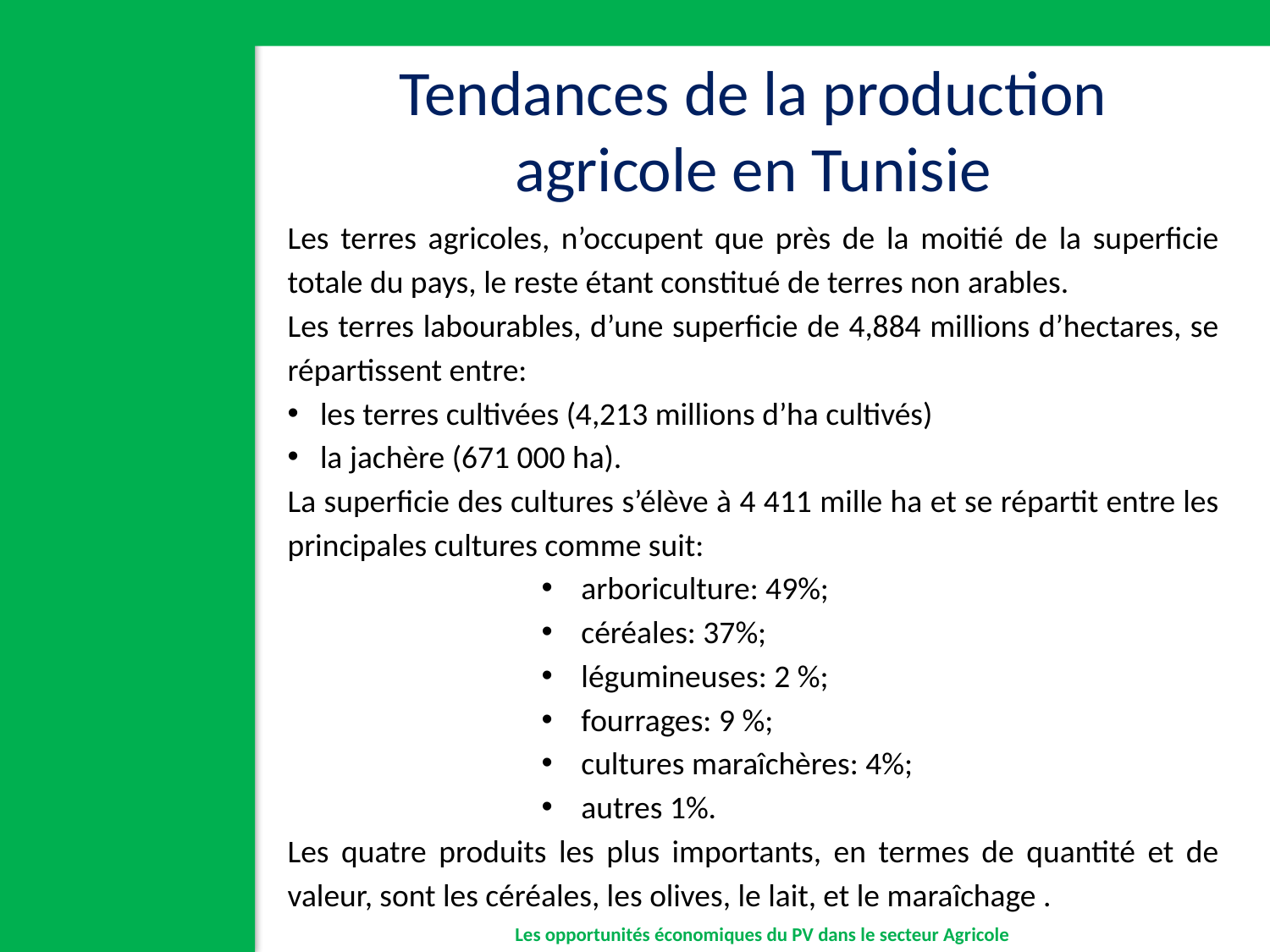

Tendances de la production agricole en Tunisie
Les terres agricoles, n’occupent que près de la moitié de la superficie totale du pays, le reste étant constitué de terres non arables.
Les terres labourables, d’une superficie de 4,884 millions d’hectares, se répartissent entre:
   les terres cultivées (4,213 millions d’ha cultivés)
   la jachère (671 000 ha).
La superficie des cultures s’élève à 4 411 mille ha et se répartit entre les principales cultures comme suit:
arboriculture: 49%;
céréales: 37%;
légumineuses: 2 %;
fourrages: 9 %;
cultures maraîchères: 4%;
autres 1%.
Les quatre produits les plus importants, en termes de quantité et de valeur, sont les céréales, les olives, le lait, et le maraîchage .